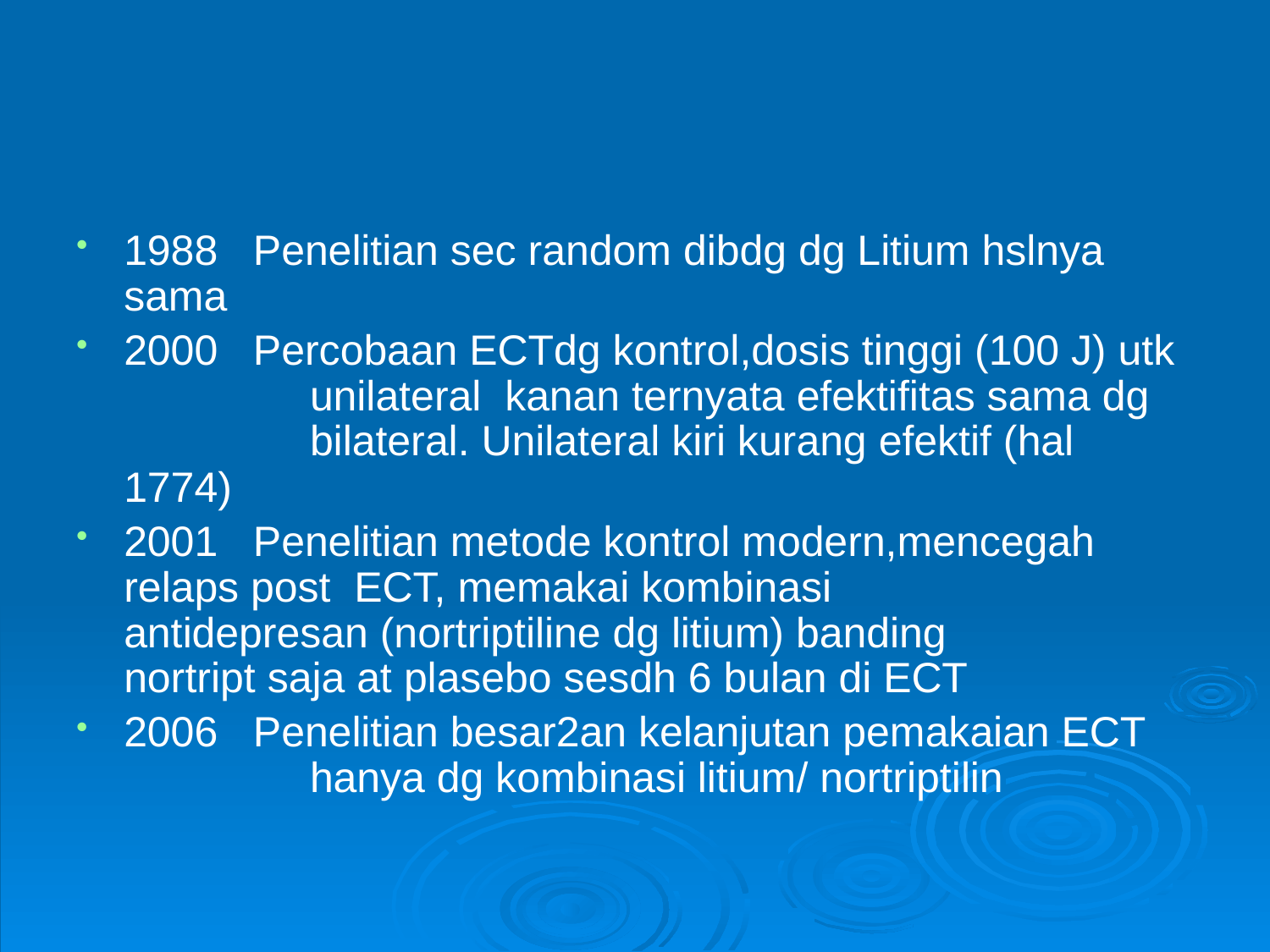

#
1988   Penelitian sec random dibdg dg Litium hslnya 	     sama
2000   Percobaan ECTdg kontrol,dosis tinggi (100 J) utk 	     unilateral 	kanan ternyata efektifitas sama dg 	     bilateral. Unilateral kiri kurang efektif (hal 1774)
2001   Penelitian metode kontrol modern,mencegah 	     relaps post  ECT, memakai kombinasi 	 	     antidepresan (nortriptiline dg litium) banding 	     nortript saja at plasebo sesdh 6 bulan di ECT
2006   Penelitian besar2an kelanjutan pemakaian ECT 	     hanya dg kombinasi litium/ nortriptilin